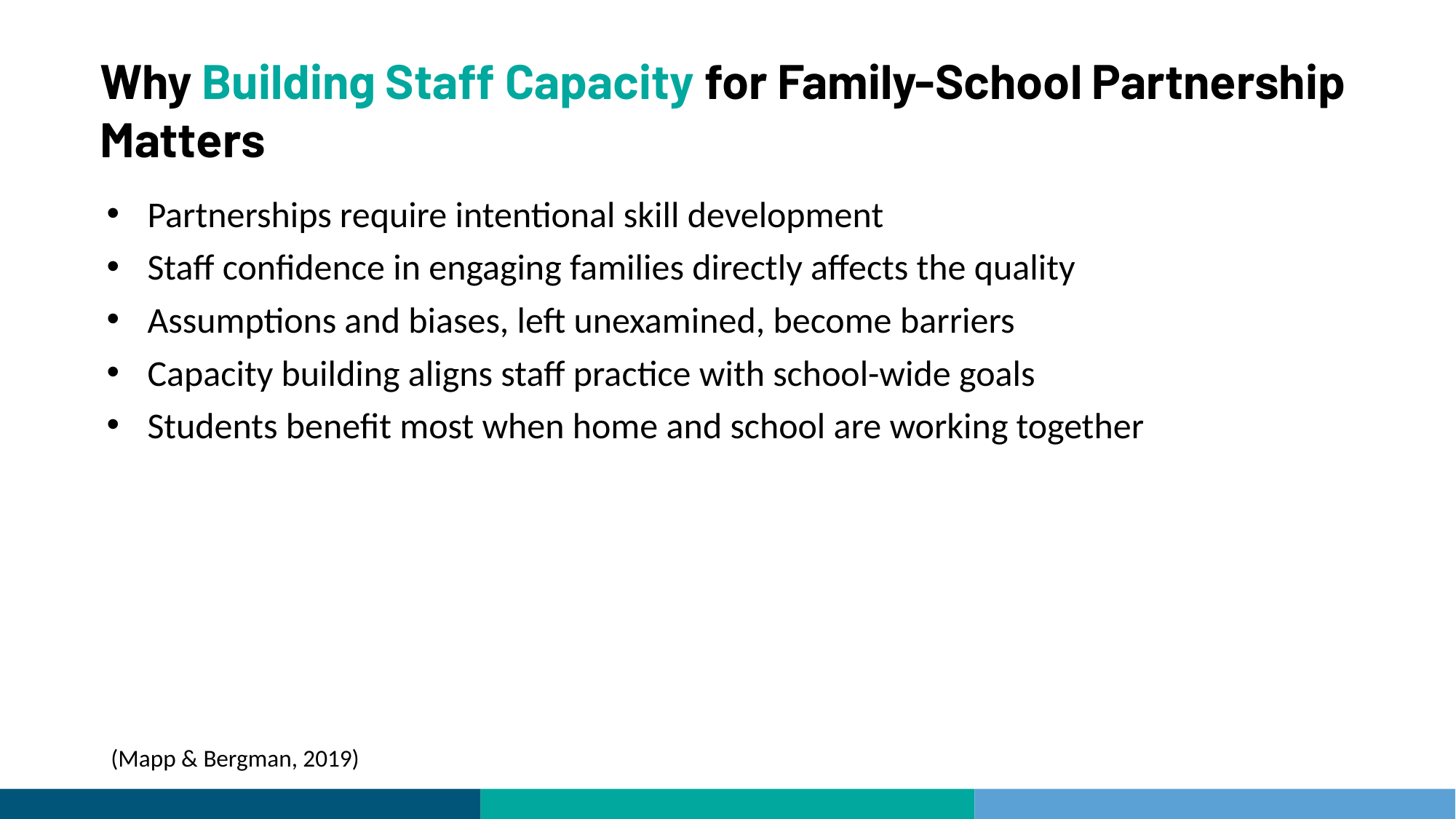

# Why Building Staff Capacity for Family-School Partnership Matters
Partnerships require intentional skill development
Staff confidence in engaging families directly affects the quality
Assumptions and biases, left unexamined, become barriers
Capacity building aligns staff practice with school-wide goals
Students benefit most when home and school are working together
(Mapp & Bergman, 2019)